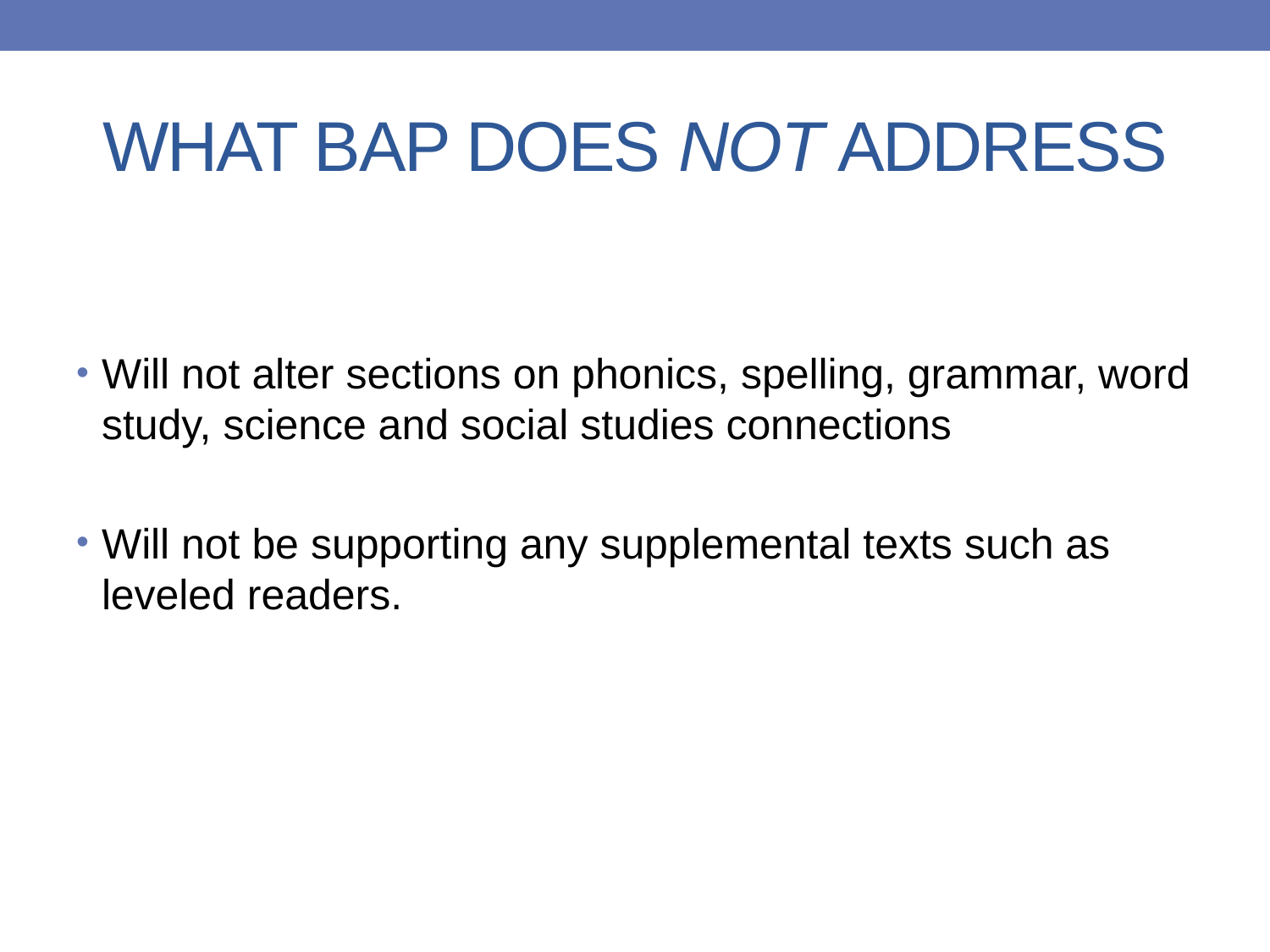

# WHAT BAP DOES NOT ADDRESS

Will not alter sections on phonics, spelling, grammar, word study, science and social studies connections

Will not be supporting any supplemental texts such as leveled readers.